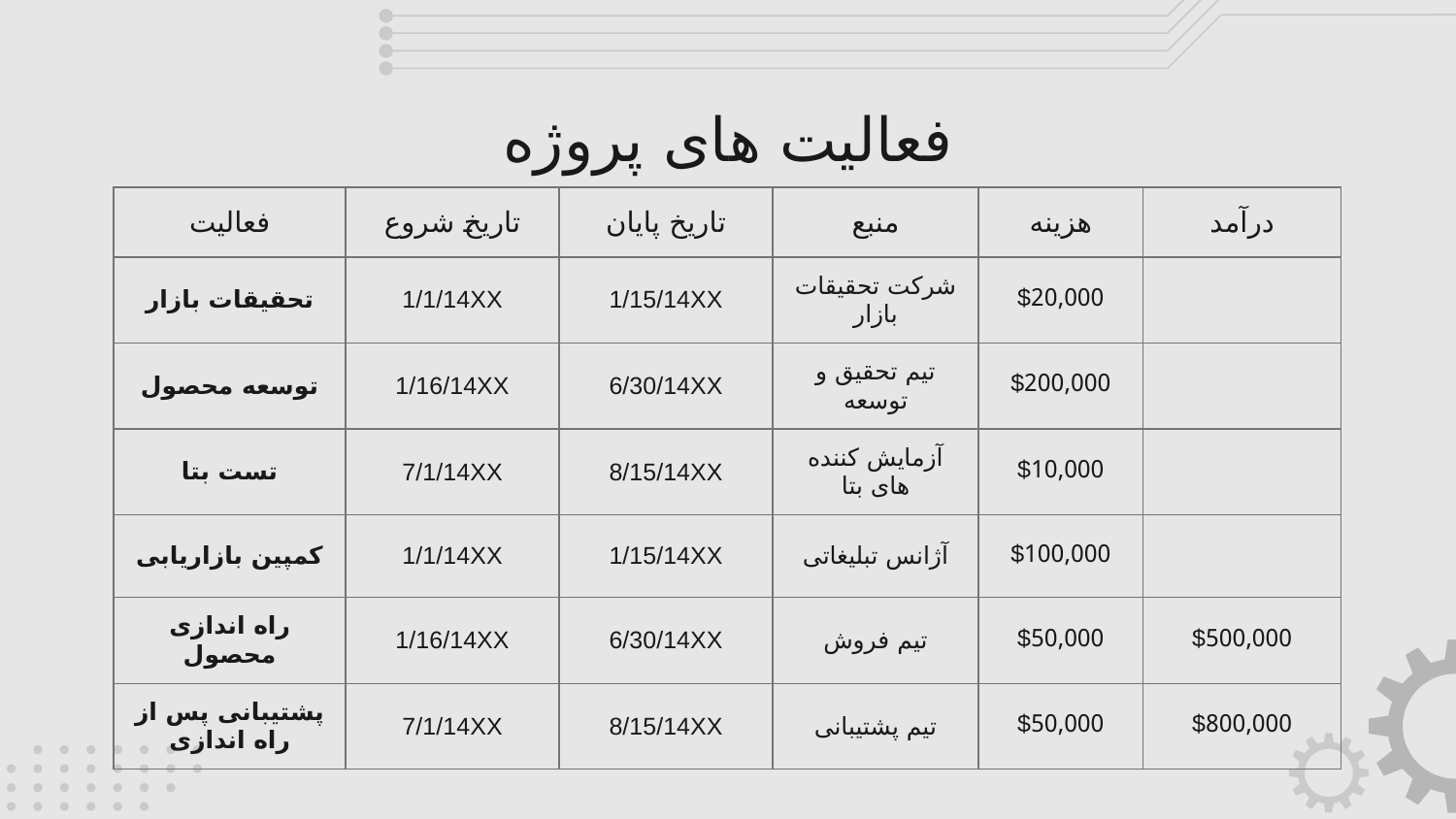

# فعالیت های پروژه
| فعالیت | تاریخ شروع | تاریخ پایان | منبع | هزینه | درآمد |
| --- | --- | --- | --- | --- | --- |
| تحقیقات بازار | 1/1/14XX | 1/15/14XX | شرکت تحقیقات بازار | $20,000 |  |
| توسعه محصول | 1/16/14XX | 6/30/14XX | تیم تحقیق و توسعه | $200,000 |  |
| تست بتا | 7/1/14XX | 8/15/14XX | آزمایش کننده های بتا | $10,000 |  |
| کمپین بازاریابی | 1/1/14XX | 1/15/14XX | آژانس تبلیغاتی | $100,000 |  |
| راه اندازی محصول | 1/16/14XX | 6/30/14XX | تیم فروش | $50,000 | $500,000 |
| پشتیبانی پس از راه اندازی | 7/1/14XX | 8/15/14XX | تیم پشتیبانی | $50,000 | $800,000 |